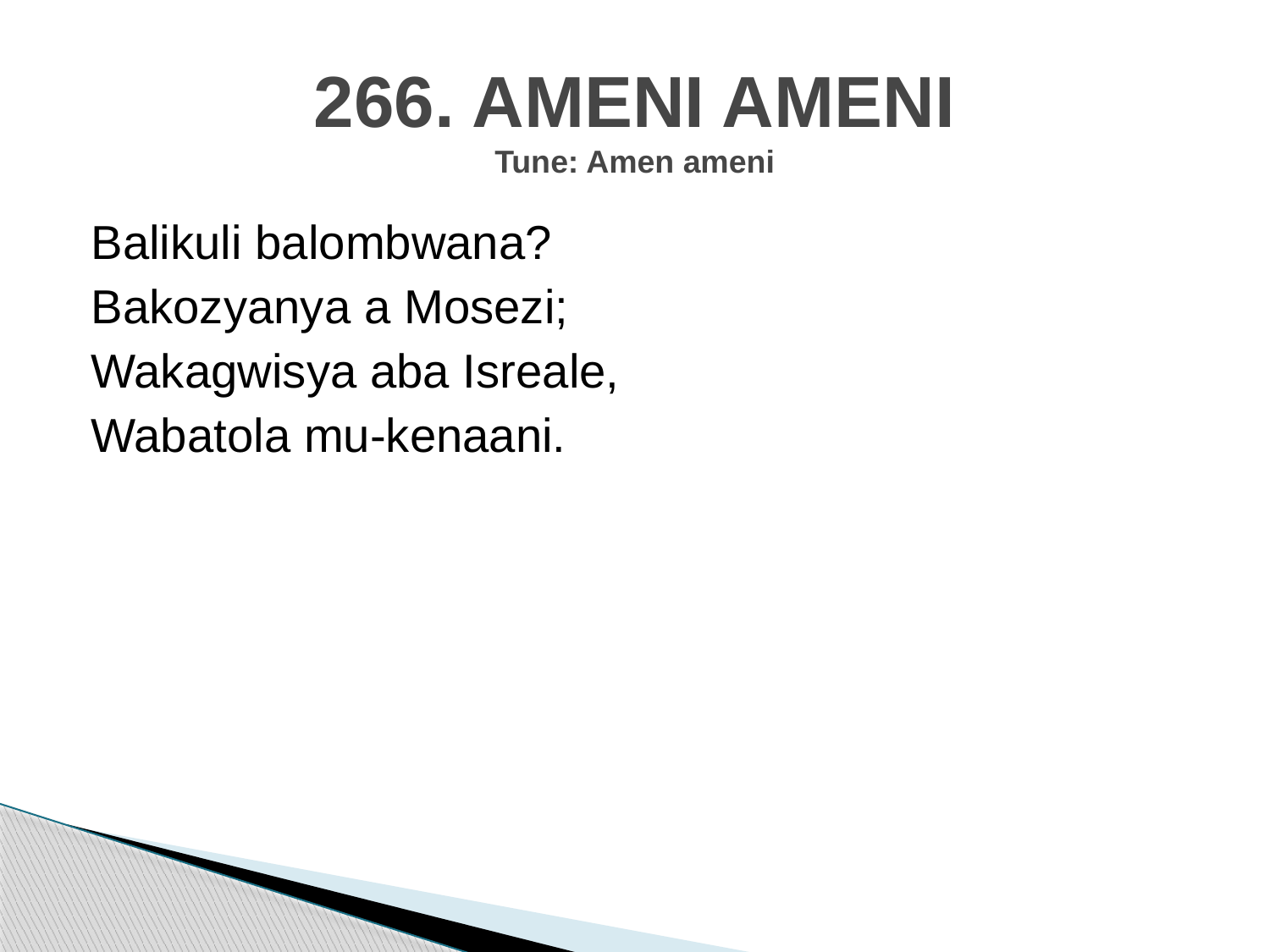

# 266. AMENI AMENI Tune: Amen ameni
Balikuli balombwana?
Bakozyanya a Mosezi;
Wakagwisya aba Isreale,
Wabatola mu-kenaani.